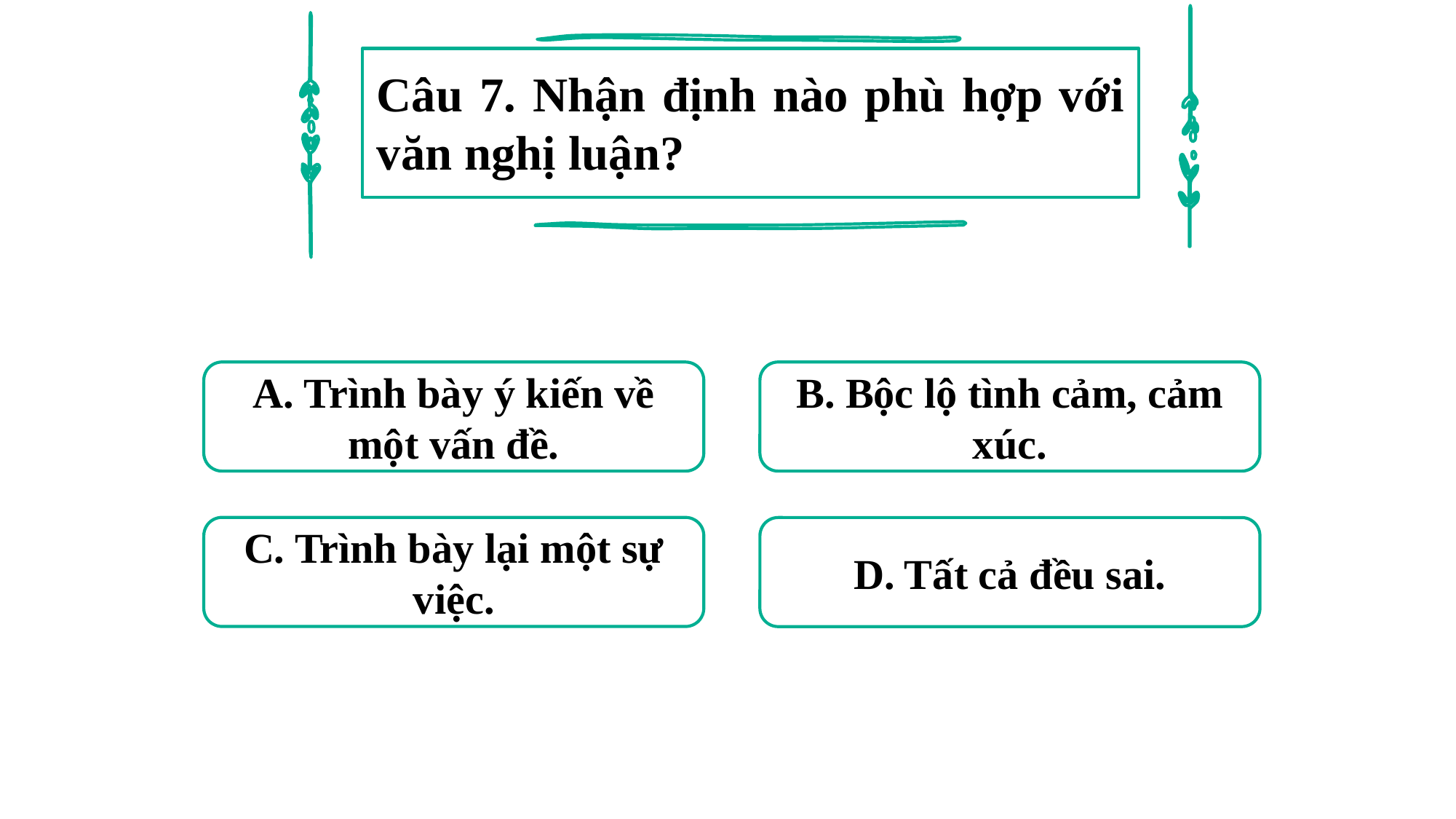

Câu 7. Nhận định nào phù hợp với văn nghị luận?
A. Trình bày ý kiến về một vấn đề.
B. Bộc lộ tình cảm, cảm xúc.
C. Trình bày lại một sự việc.
D. Tất cả đều sai.